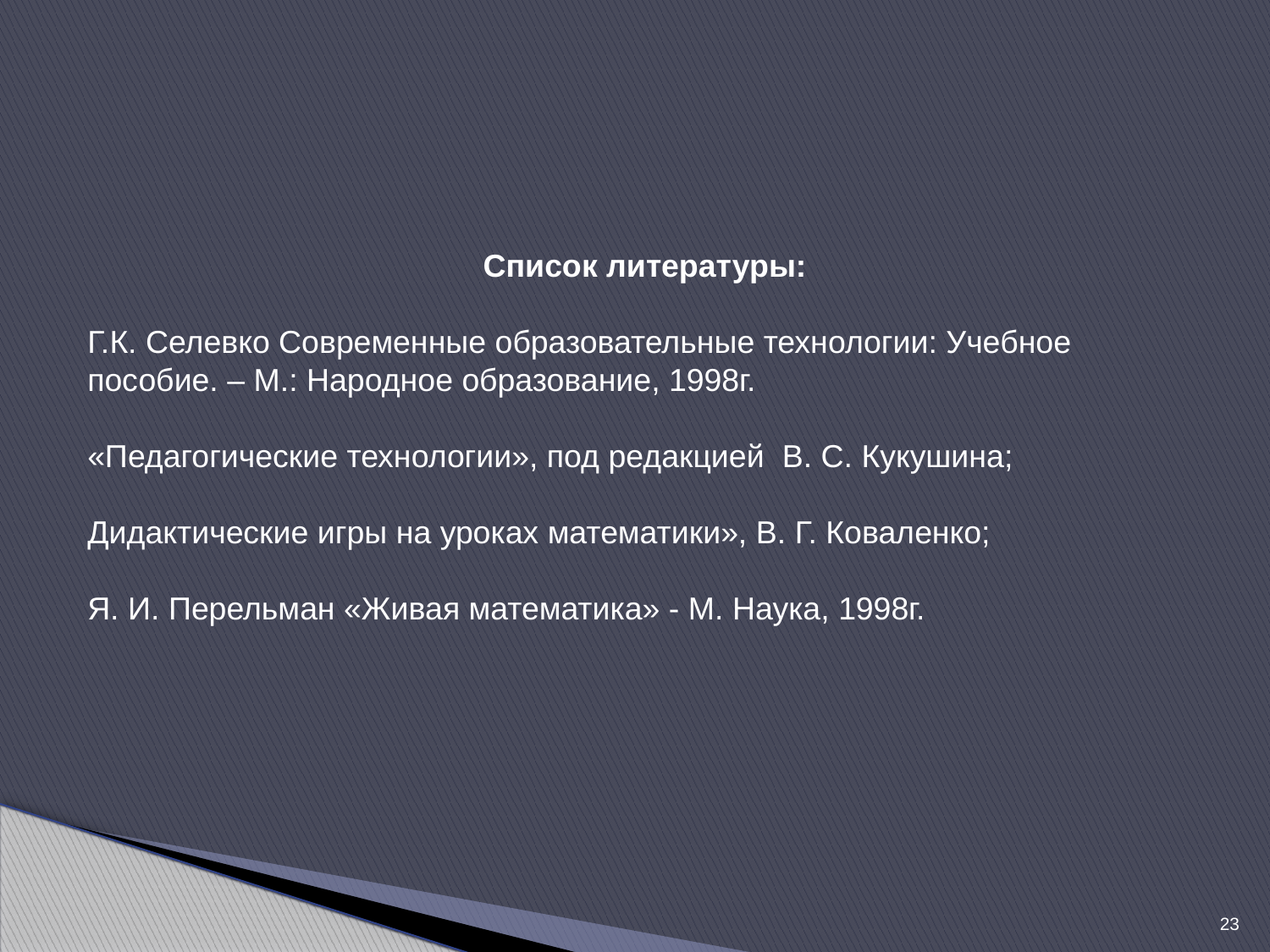

Список литературы:

Г.К. Селевко Современные образовательные технологии: Учебное пособие. – М.: Народное образование, 1998г.

«Педагогические технологии», под редакцией  В. С. Кукушина;

Дидактические игры на уроках математики», В. Г. Коваленко;

Я. И. Перельман «Живая математика» - М. Наука, 1998г.
23